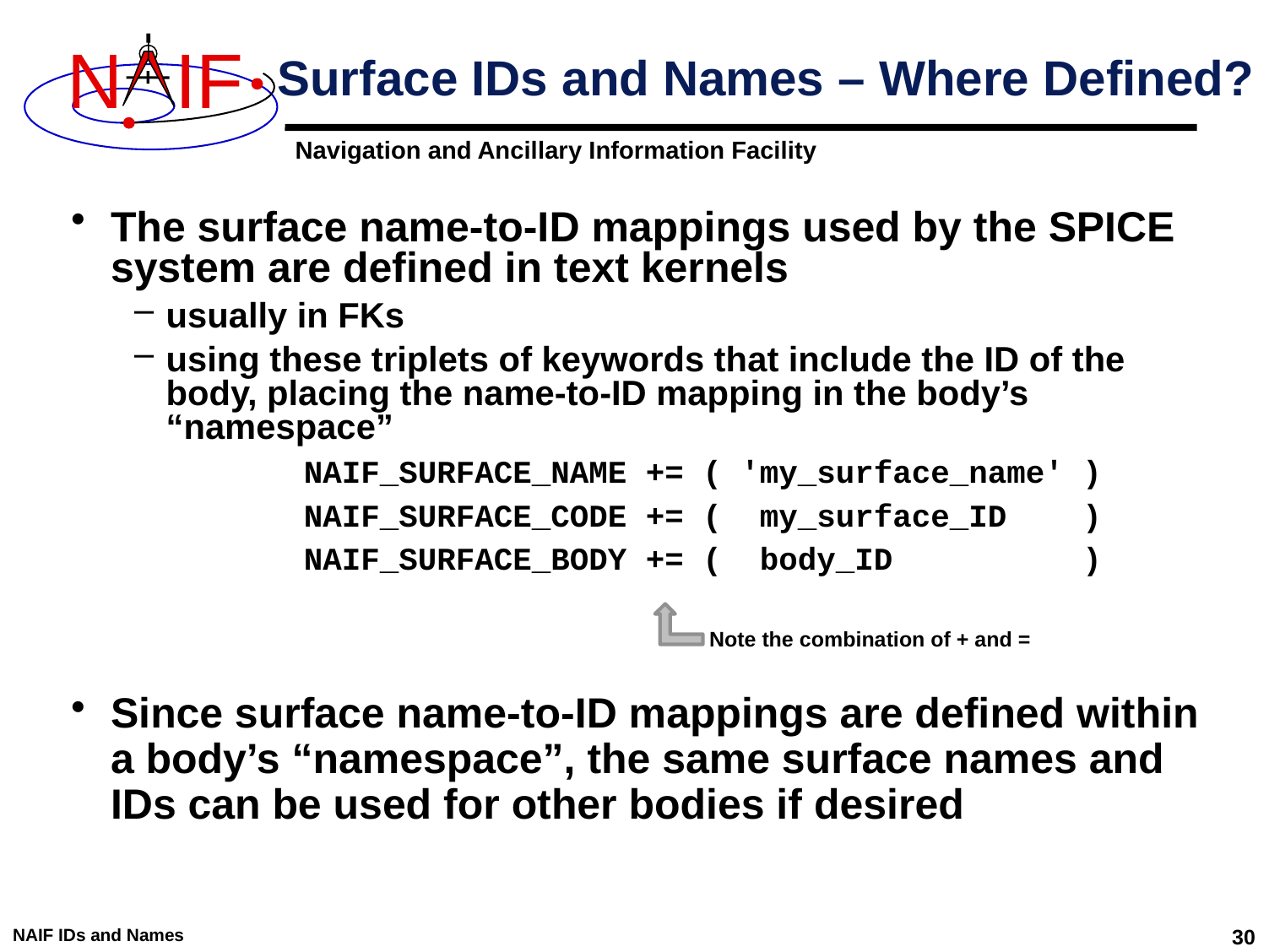

# Surface IDs and Names – Where Defined?
The surface name-to-ID mappings used by the SPICE system are defined in text kernels
usually in FKs
using these triplets of keywords that include the ID of the body, placing the name-to-ID mapping in the body’s “namespace”
      NAIF_SURFACE_NAME += ( 'my_surface_name' )
      NAIF_SURFACE_CODE += (  my_surface_ID    )
      NAIF_SURFACE_BODY += (  body_ID          )

Since surface name-to-ID mappings are defined within a body’s “namespace”, the same surface names and IDs can be used for other bodies if desired

Note the combination of + and =
NAIF IDs and Names
30